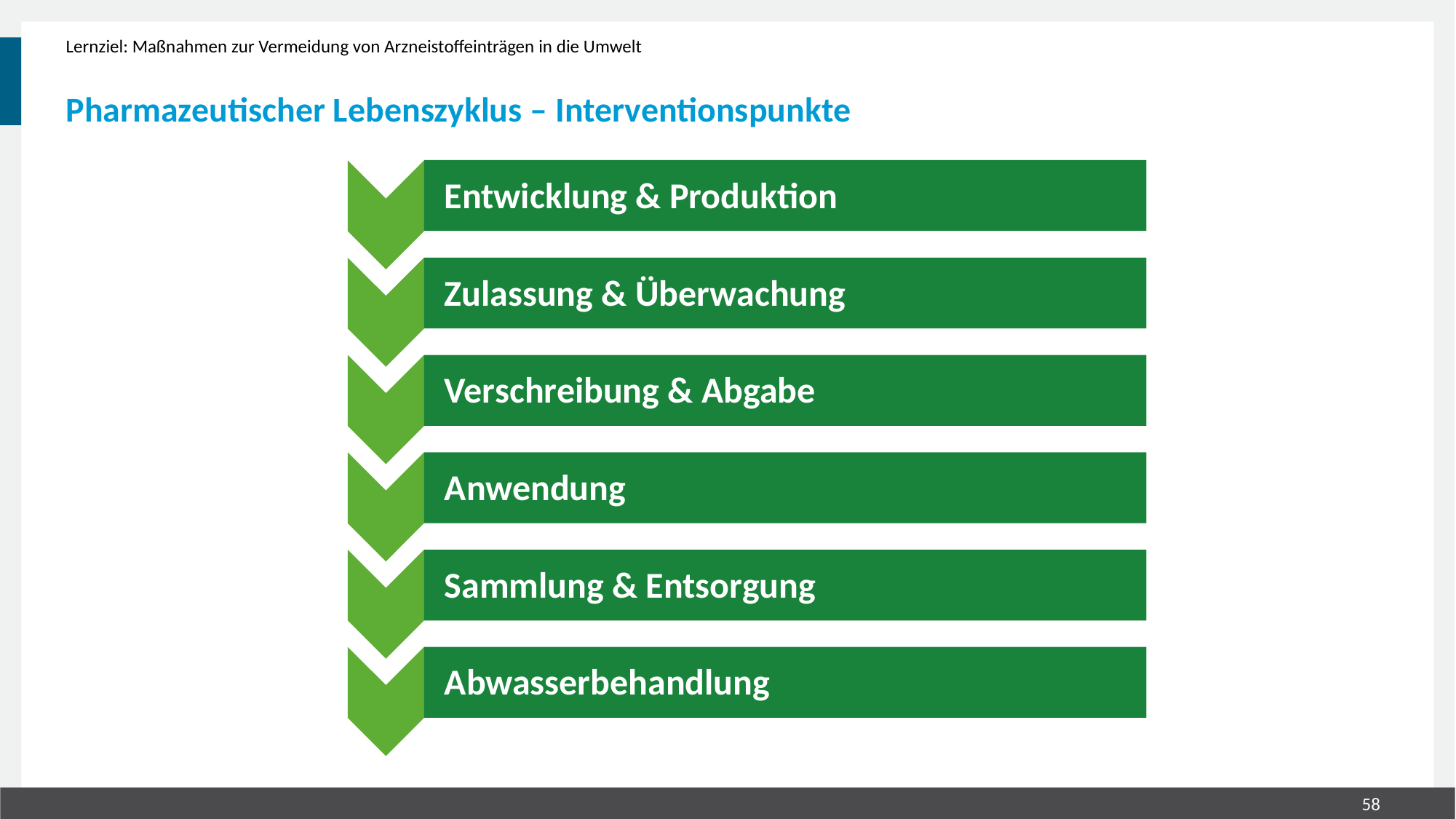

Lernziel: Maßnahmen zur Vermeidung von Arzneistoffeinträgen in die Umwelt
# Pharmazeutischer Lebenszyklus – Interventionspunkte

Entwicklung & Produktion

Zulassung & Überwachung

Verschreibung & Abgabe

Anwendung

Sammlung & Entsorgung

Abwasserbehandlung
58